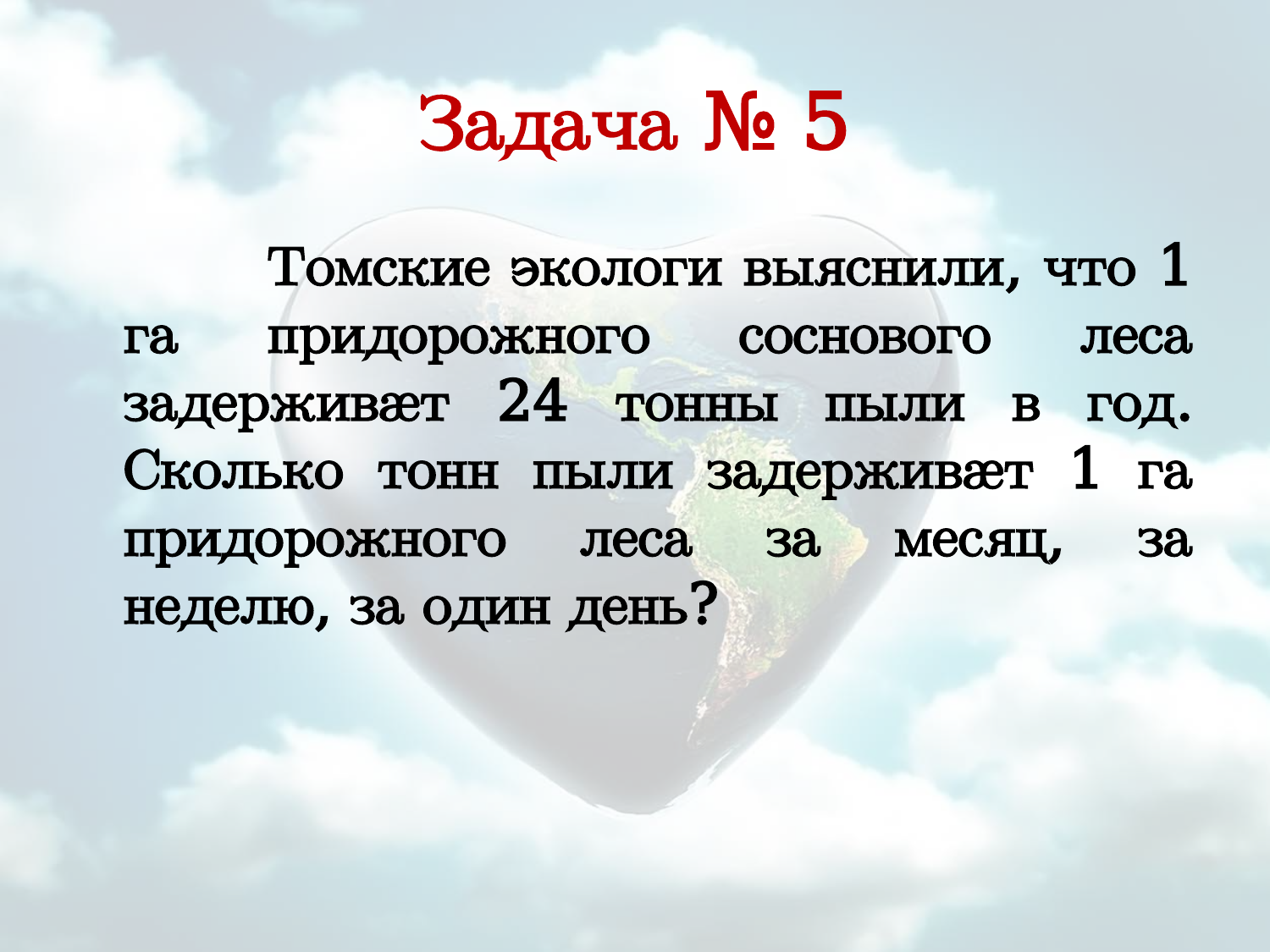

Задача № 5
         Томские экологи выяснили, что 1 га придорожного соснового леса задерживает 24 тонны пыли в год. Сколько тонн пыли задерживает 1 га придорожного леса за месяц, за неделю, за один день?